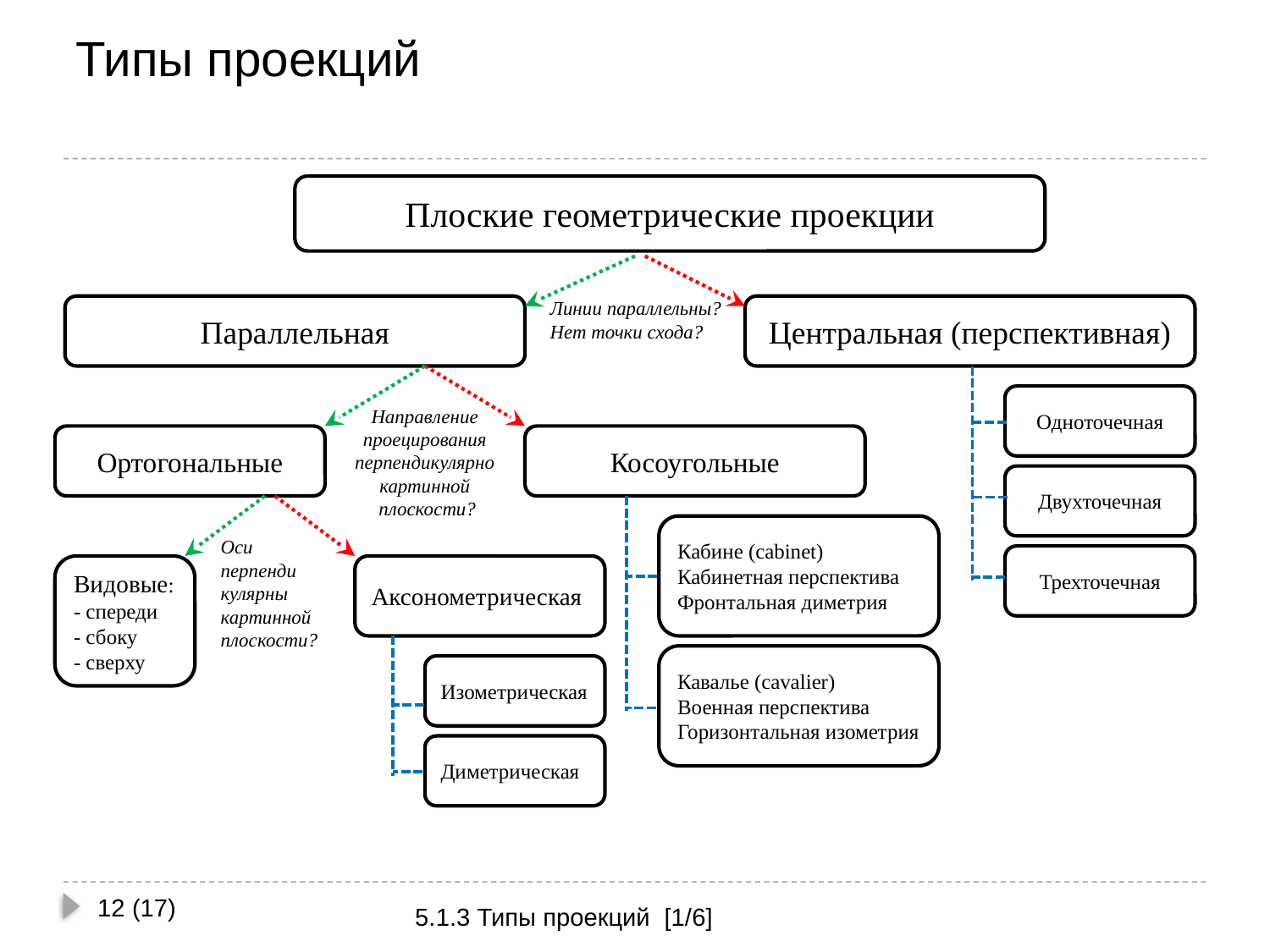

# Типы проекций
Плоские геометрические проекции
Линии параллельны?
Нет точки схода?
Центральная (перспективная)
Параллельная
Одноточечная
Направление проецирования перпендикулярно картинной
 плоскости?
Ортогональные
Косоугольные
Двухточечная
Кабине (cabinet)
Кабинетная перспектива
Фронтальная диметрия
Оси перпенди
кулярны картинной плоскости?
Трехточечная
Видовые:
- спереди
- сбоку
- сверху
Аксонометрическая
Кавалье (cavalier)
Военная перспектива
Горизонтальная изометрия
Изометрическая
Диметрическая
12 (17)
5.1.3 Типы проекций  [1/6]